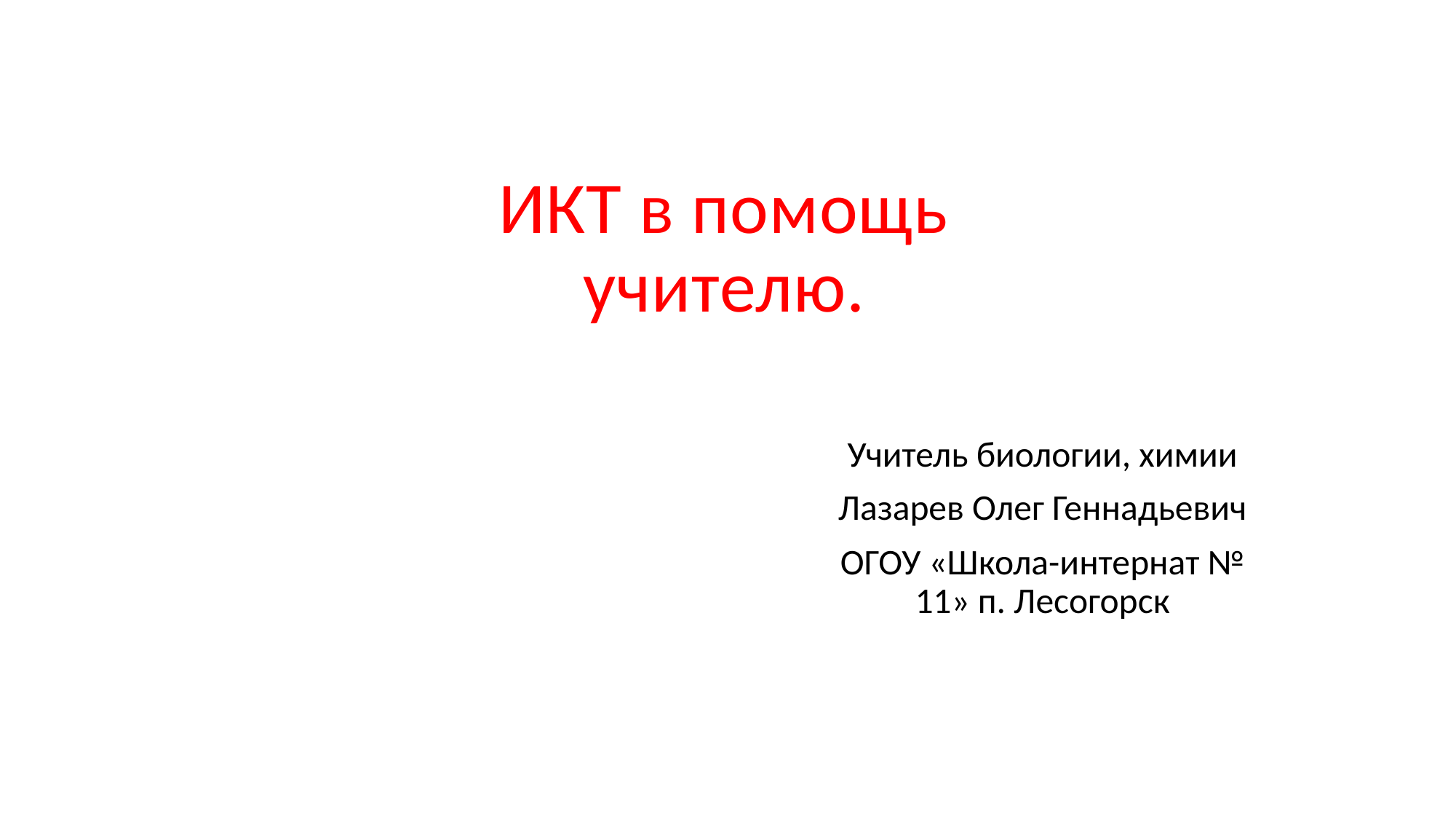

# ИКТ в помощь учителю.
Учитель биологии, химии
Лазарев Олег Геннадьевич
ОГОУ «Школа-интернат № 11» п. Лесогорск